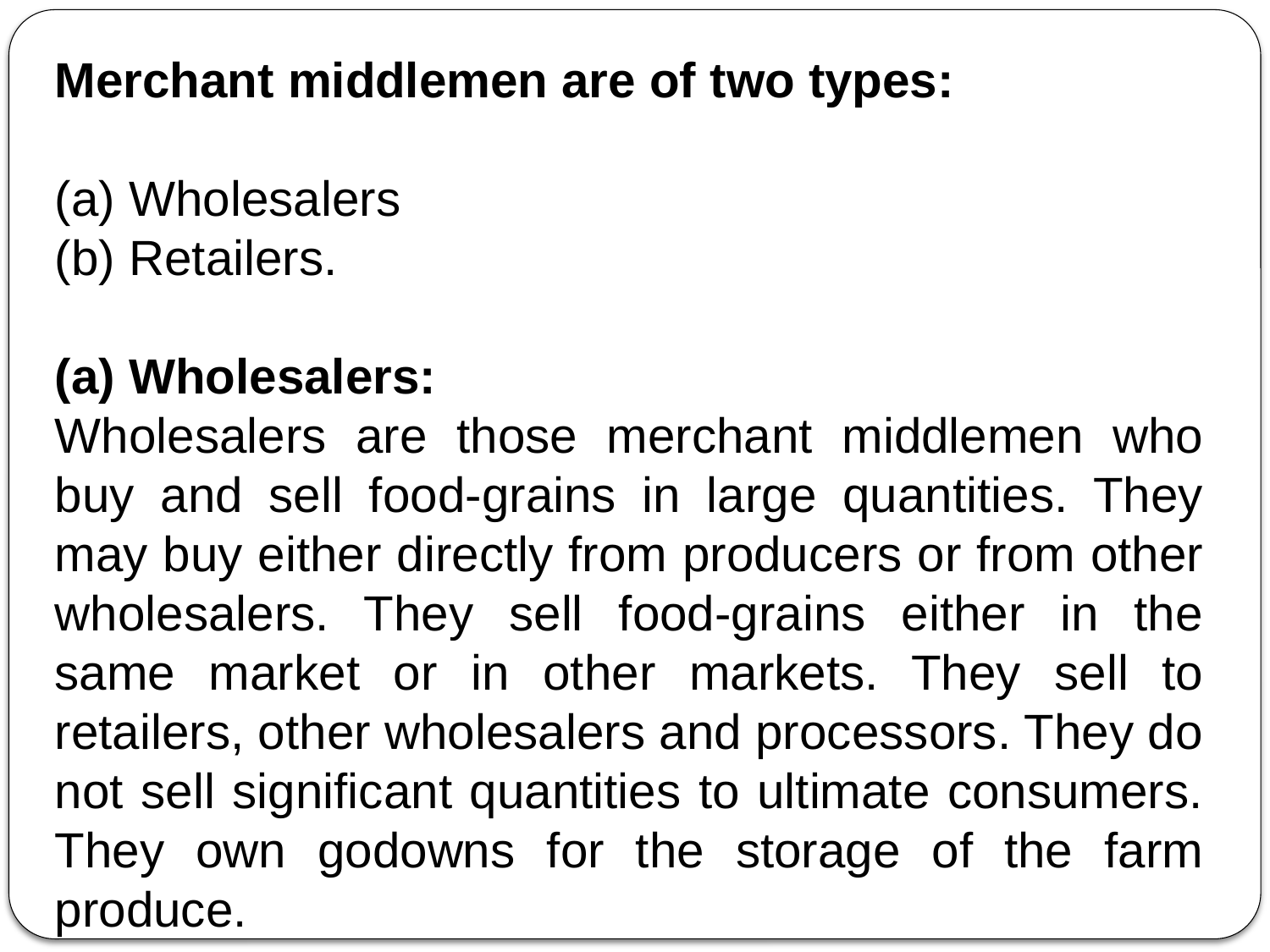

Merchant middlemen are of two types:

(a) Wholesalers
(b) Retailers.

(a) Wholesalers:
Wholesalers are those merchant middlemen who buy and sell food-grains in large quantities. They may buy either directly from producers or from other wholesalers. They sell food-grains either in the same market or in other markets. They sell to retailers, other wholesalers and processors. They do not sell significant quantities to ultimate consumers. They own godowns for the storage of the farm produce.